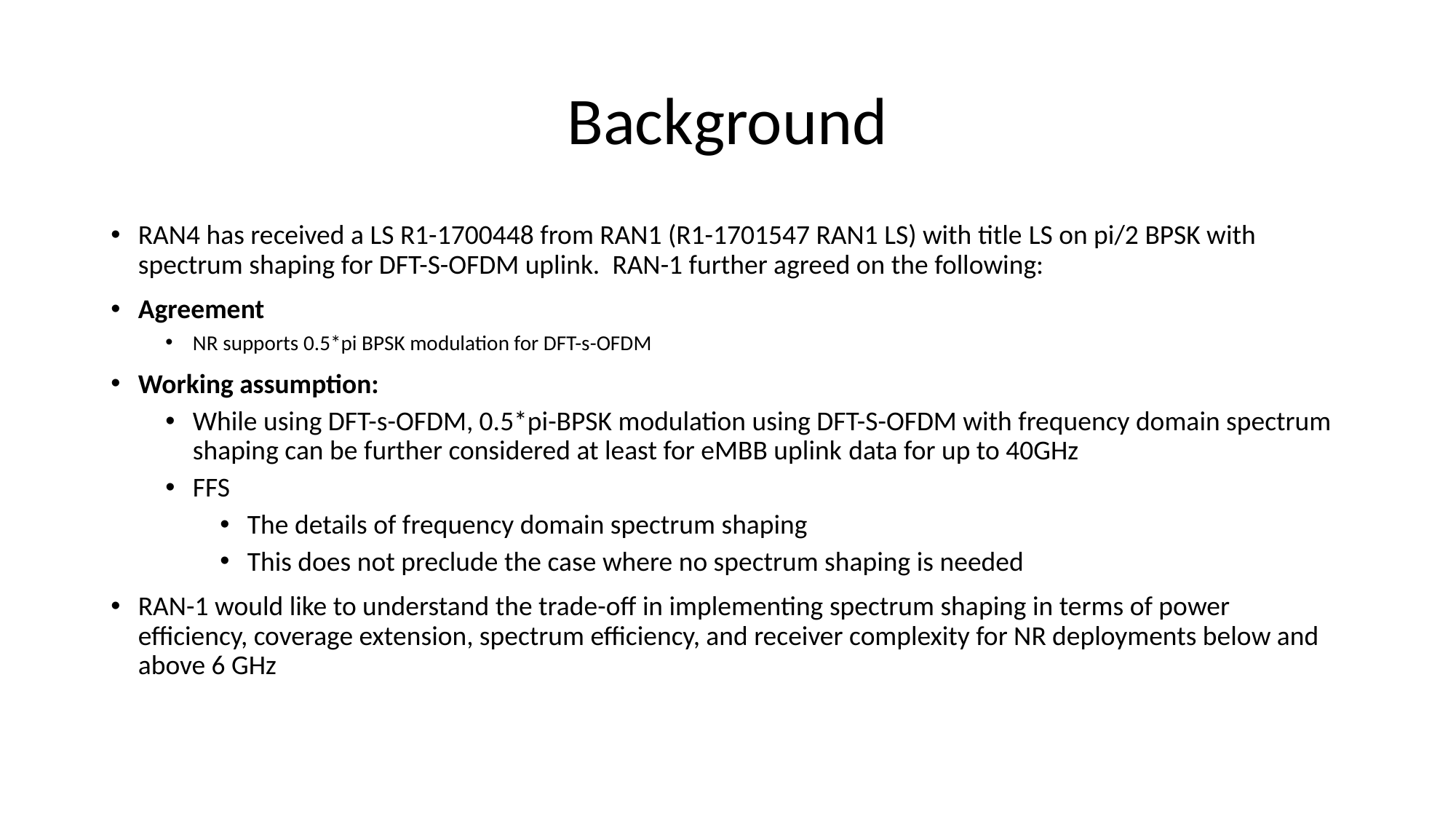

# Background
RAN4 has received a LS R1-1700448 from RAN1 (R1-1701547 RAN1 LS) with title LS on pi/2 BPSK with spectrum shaping for DFT-S-OFDM uplink.  RAN-1 further agreed on the following:
Agreement
NR supports 0.5*pi BPSK modulation for DFT-s-OFDM
Working assumption:
While using DFT-s-OFDM, 0.5*pi-BPSK modulation using DFT-S-OFDM with frequency domain spectrum shaping can be further considered at least for eMBB uplink data for up to 40GHz
FFS
The details of frequency domain spectrum shaping
This does not preclude the case where no spectrum shaping is needed
RAN-1 would like to understand the trade-off in implementing spectrum shaping in terms of power efficiency, coverage extension, spectrum efficiency, and receiver complexity for NR deployments below and above 6 GHz